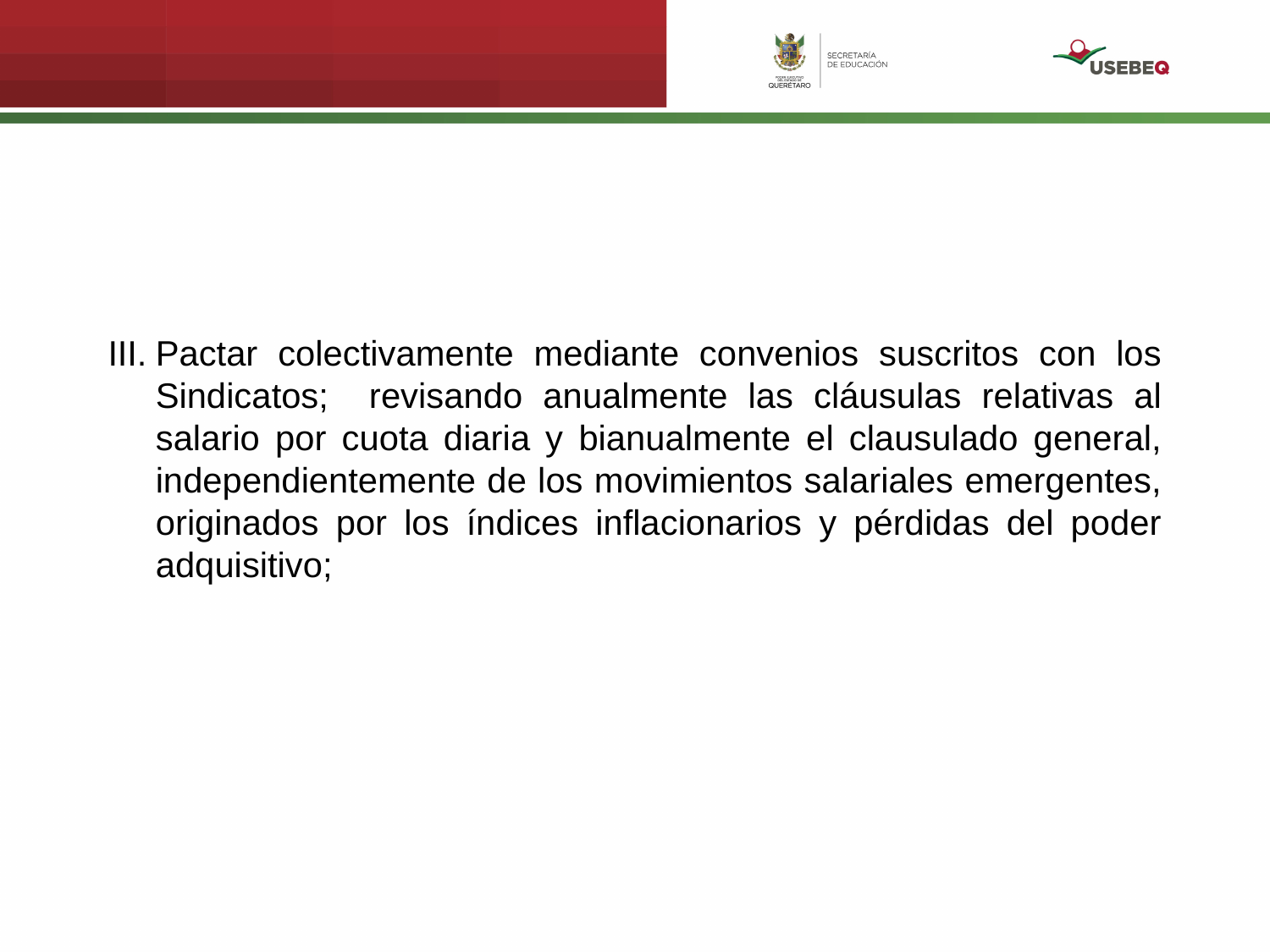

III.	Pactar colectivamente mediante convenios suscritos con los Sindicatos;  revisando anualmente las cláusulas relativas al salario por cuota diaria y bianualmente el clausulado general, independientemente de los movimientos salariales emergentes, originados por los índices inflacionarios y pérdidas del poder adquisitivo;